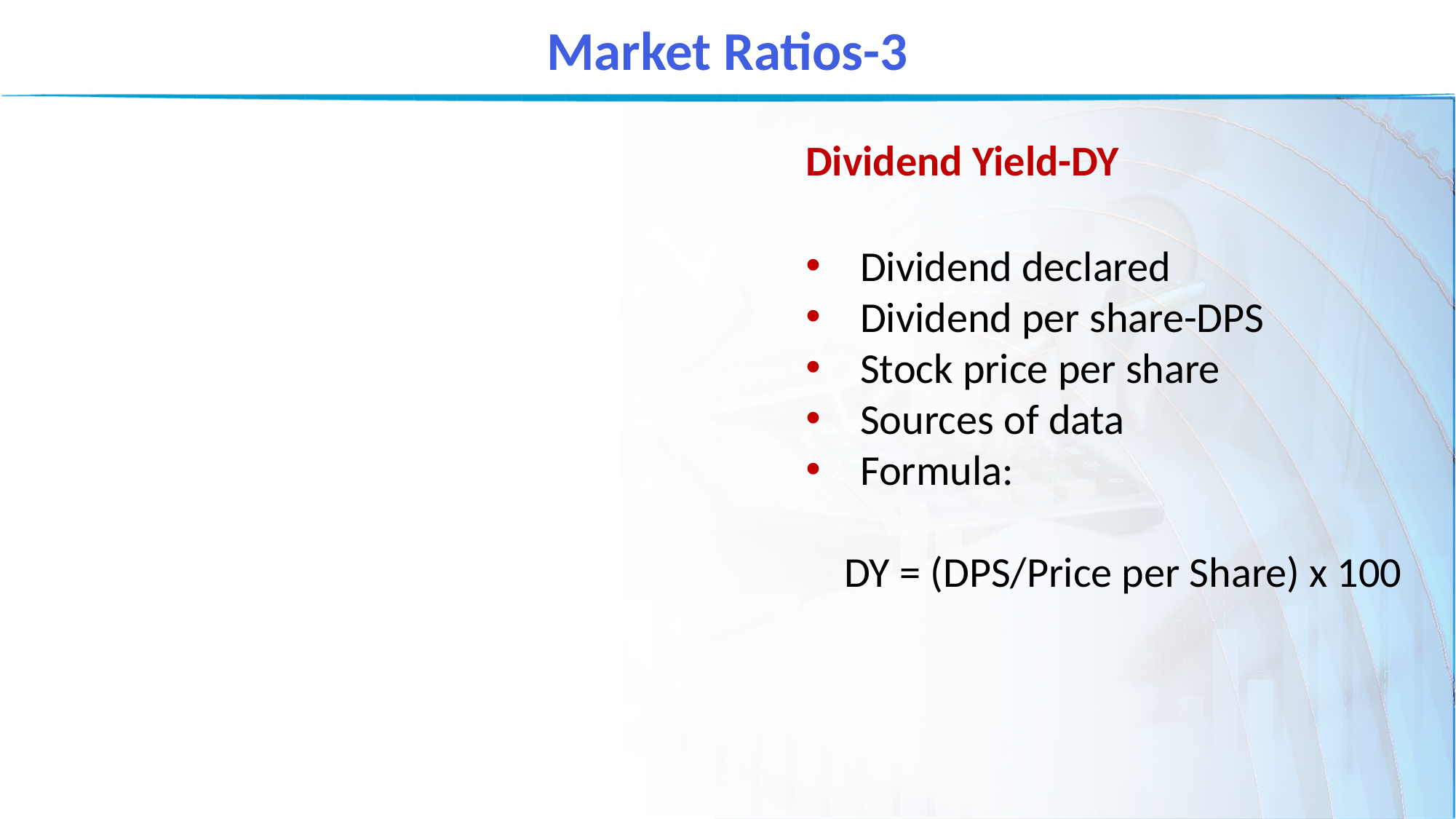

Market Ratios-3
Dividend Yield-DY

Dividend declared
Dividend per share-DPS
Stock price per share
Sources of data
Formula:

    DY = (DPS/Price per Share) x 100